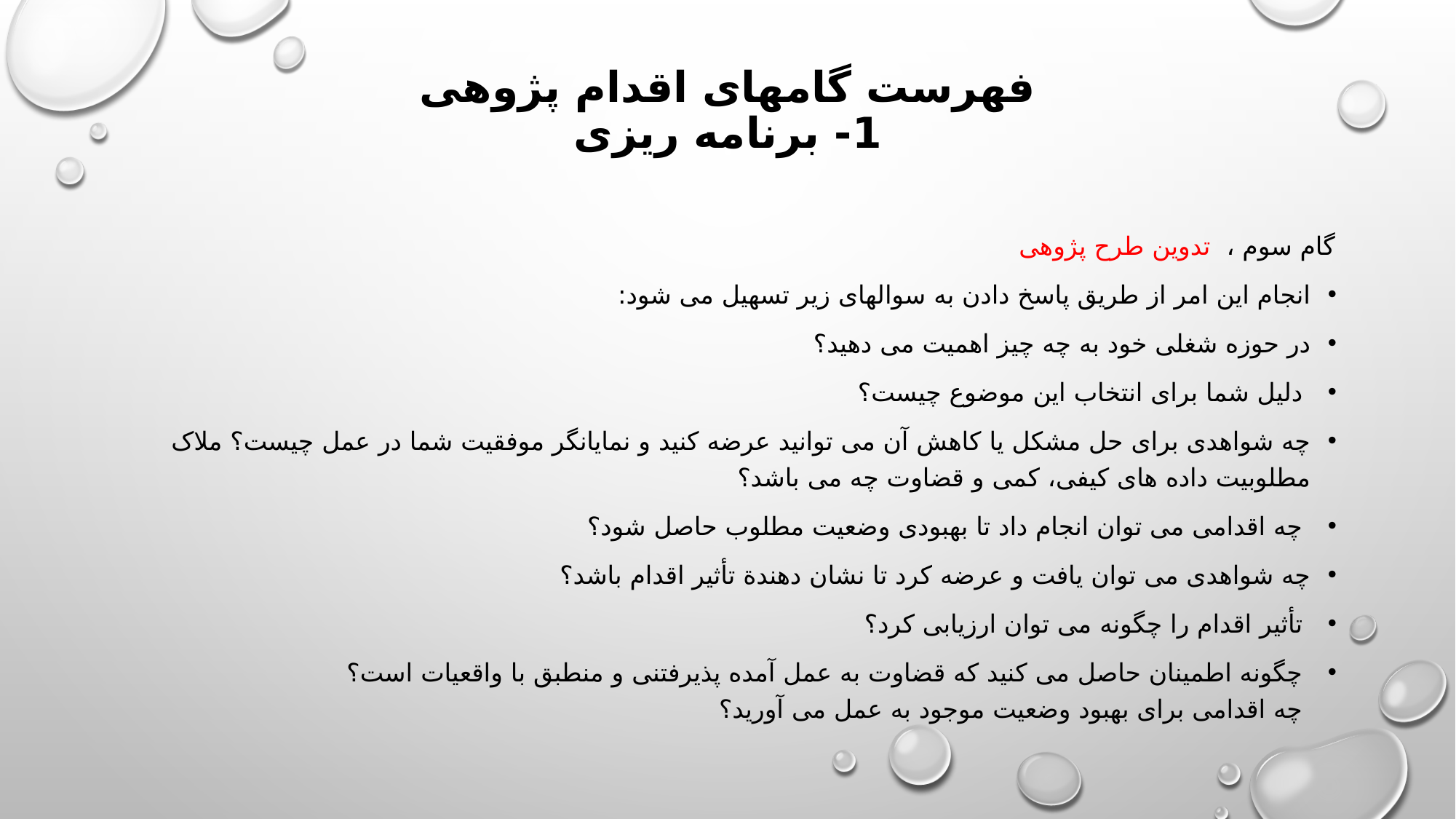

# فهرست گامهای اقدام پژوهی 1- برنامه ریزی
گام سوم ،  تدوین طرح پژوهی
انجام این امر از طریق پاسخ دادن به سوالهای زیر تسهیل می شود:
در حوزه شغلی خود به چه چیز اهمیت می دهید؟
 دلیل شما برای انتخاب این موضوع چیست؟
چه شواهدی برای حل مشکل یا کاهش آن می توانید عرضه کنید و نمایانگر موفقیت شما در عمل چیست؟ ملاک مطلوبیت داده های کیفی، کمی و قضاوت چه می باشد؟
 چه اقدامی می توان انجام داد تا بهبودی وضعیت مطلوب حاصل شود؟
چه شواهدی می توان یافت و عرضه کرد تا نشان دهندة تأثیر اقدام باشد؟
 تأثیر اقدام را چگونه می توان ارزیابی کرد؟
 چگونه اطمینان حاصل می کنید که قضاوت به عمل آمده پذیرفتنی و منطبق با واقعیات است؟ 
 چه اقدامی برای بهبود وضعیت موجود به عمل می آورید؟